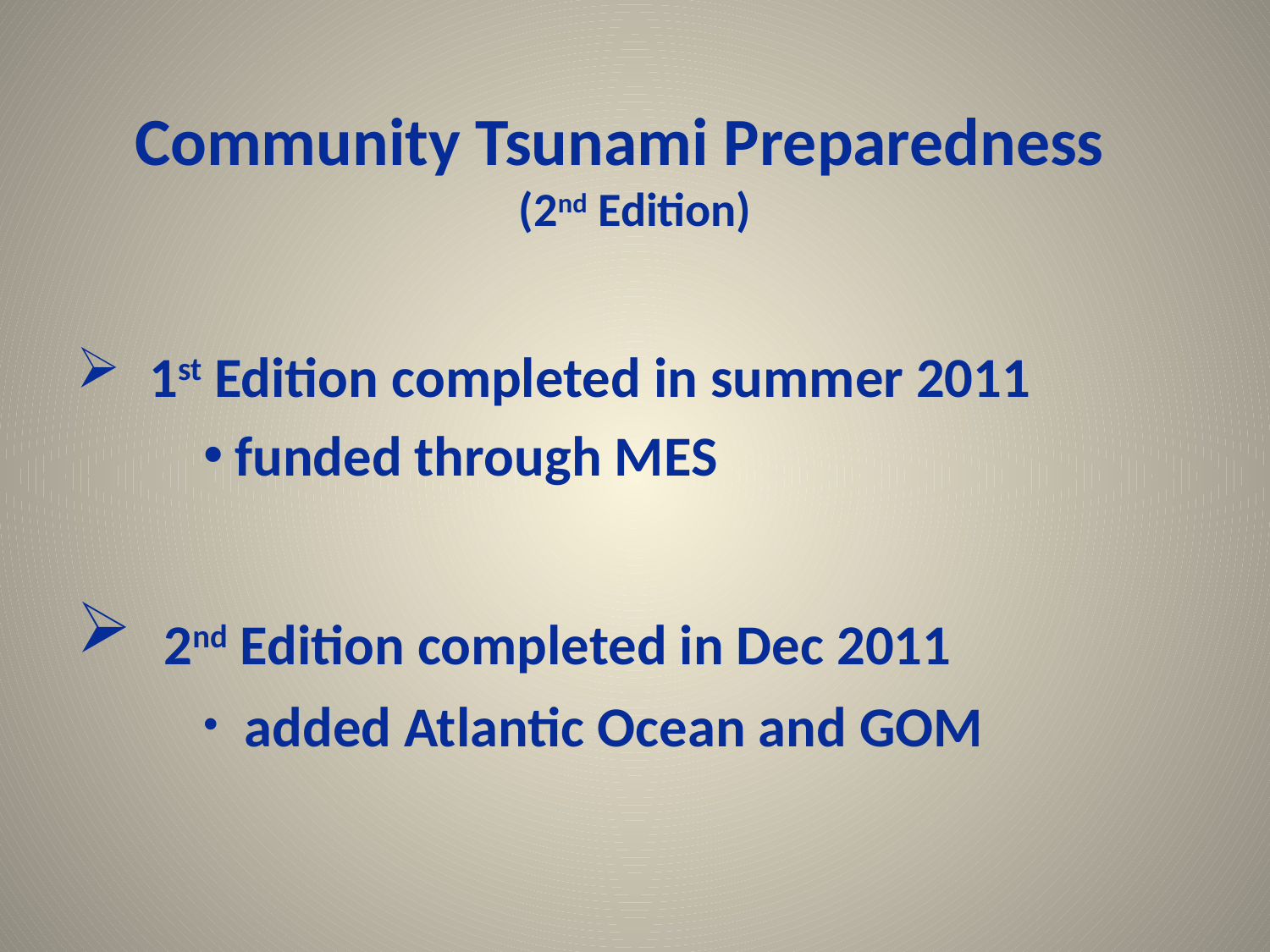

# Community Tsunami Preparedness (2nd Edition)
  1st Edition completed in summer 2011
funded through MES

  2nd Edition completed in Dec 2011
 added Atlantic Ocean and GOM